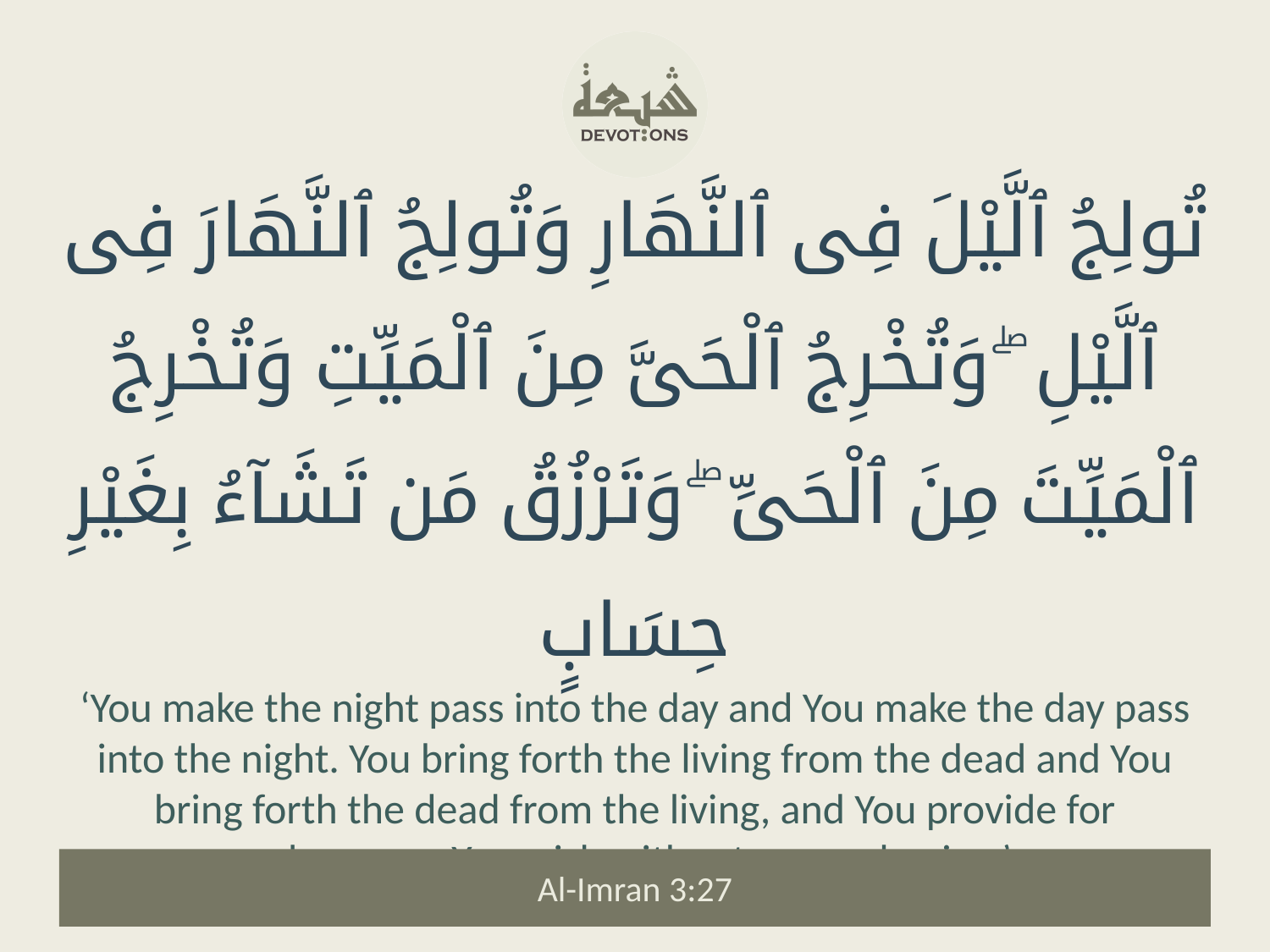

تُولِجُ ٱلَّيْلَ فِى ٱلنَّهَارِ وَتُولِجُ ٱلنَّهَارَ فِى ٱلَّيْلِ ۖ وَتُخْرِجُ ٱلْحَىَّ مِنَ ٱلْمَيِّتِ وَتُخْرِجُ ٱلْمَيِّتَ مِنَ ٱلْحَىِّ ۖ وَتَرْزُقُ مَن تَشَآءُ بِغَيْرِ حِسَابٍ
‘You make the night pass into the day and You make the day pass into the night. You bring forth the living from the dead and You bring forth the dead from the living, and You provide for whomever You wish without any reckoning.’
Al-Imran 3:27